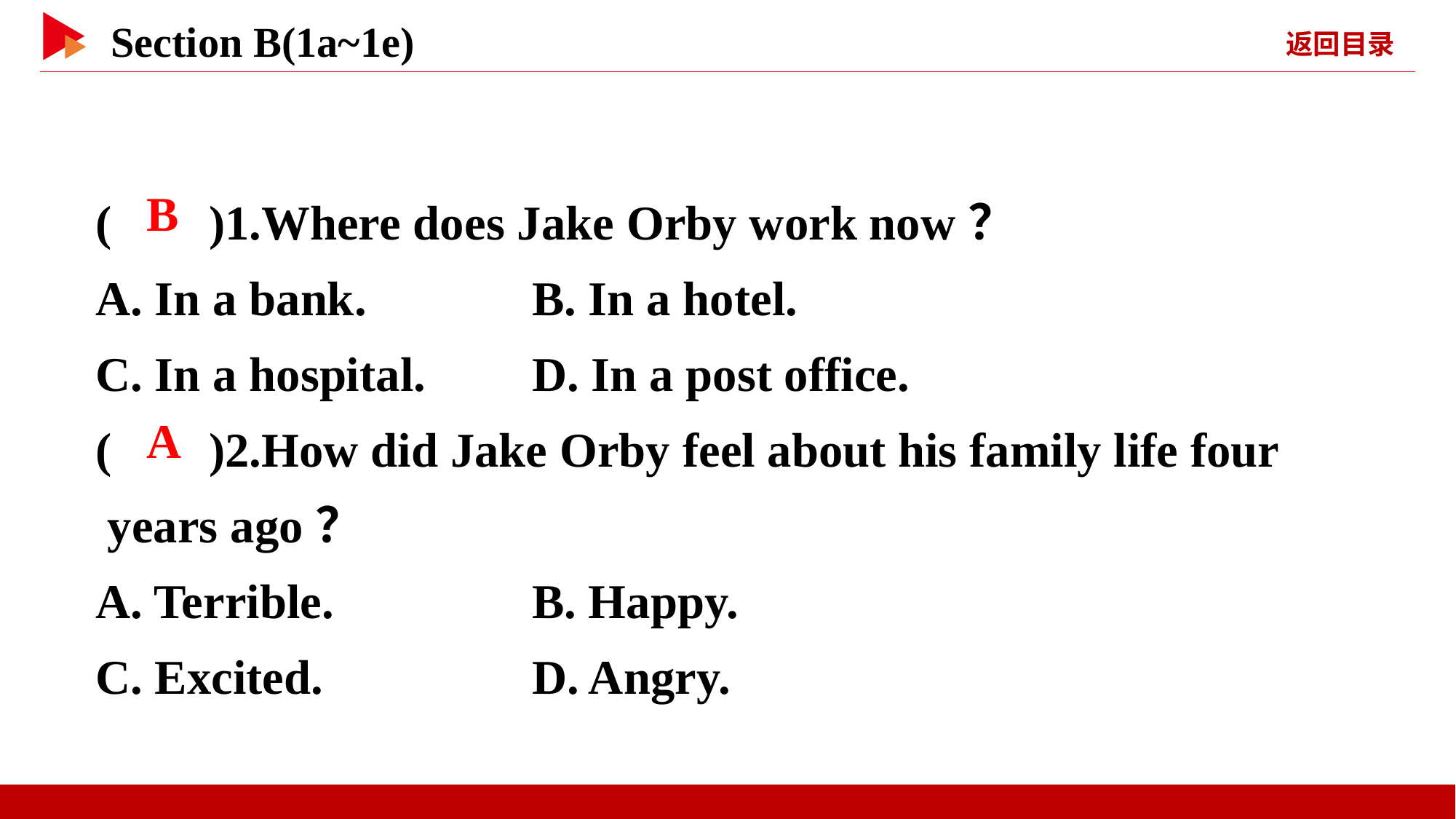

(        )1.Where does Jake Orby work now？
A. In a bank.		B. In a hotel.
C. In a hospital.	D. In a post office.
(        )2.How did Jake Orby feel about his family life four
 years ago？
A. Terrible.             	B. Happy.
C. Excited.             	D. Angry.
   B
   A